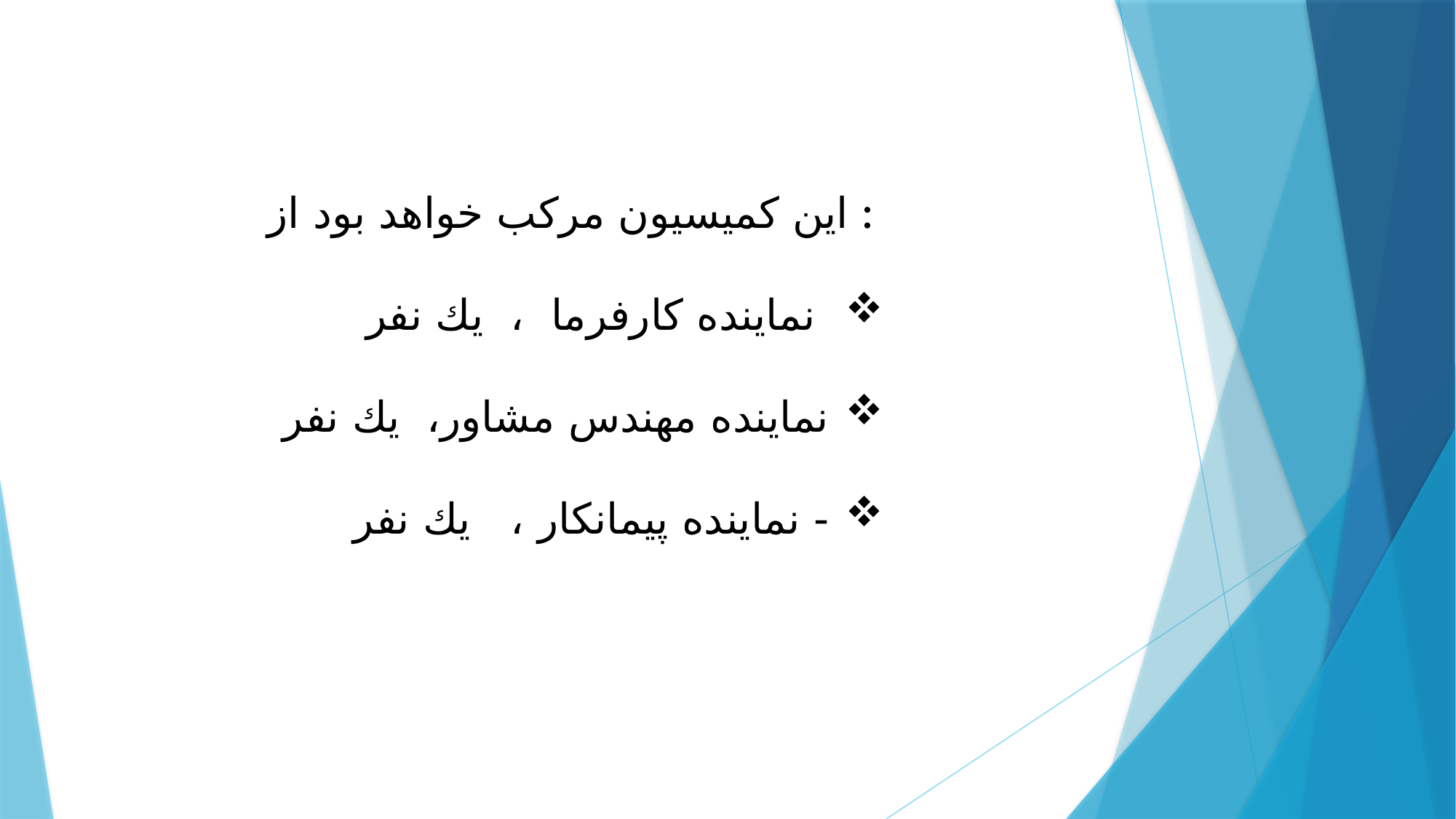

اين كميسيون مركب خواهد بود از :
 نماينده كارفرما  ،  يك نفر
نماينده مهندس مشاور،  يك نفر
- نماينده پيمانكار ،   يك نفر